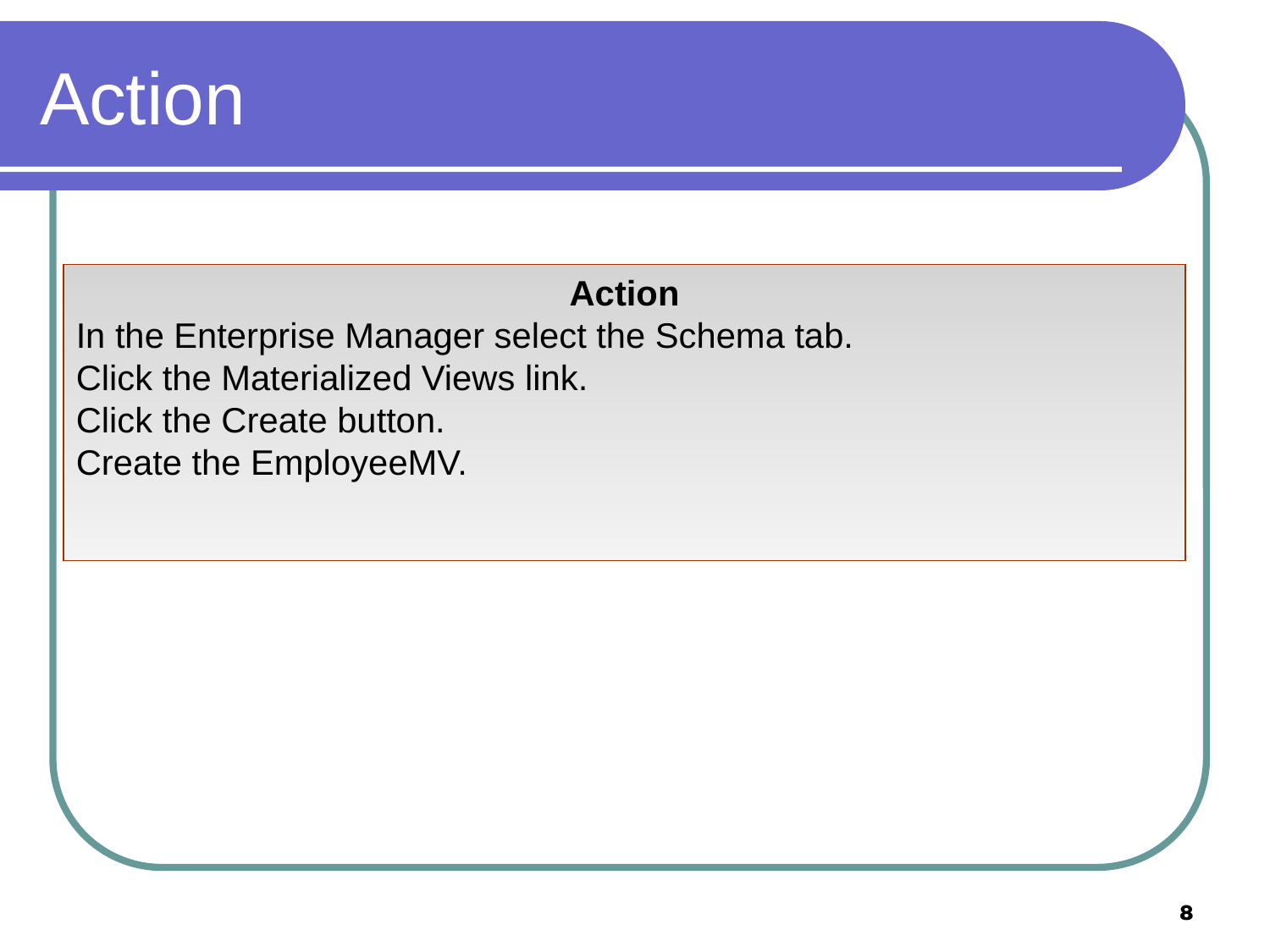

# Action
Action
In the Enterprise Manager select the Schema tab.
Click the Materialized Views link.
Click the Create button.
Create the EmployeeMV.
8